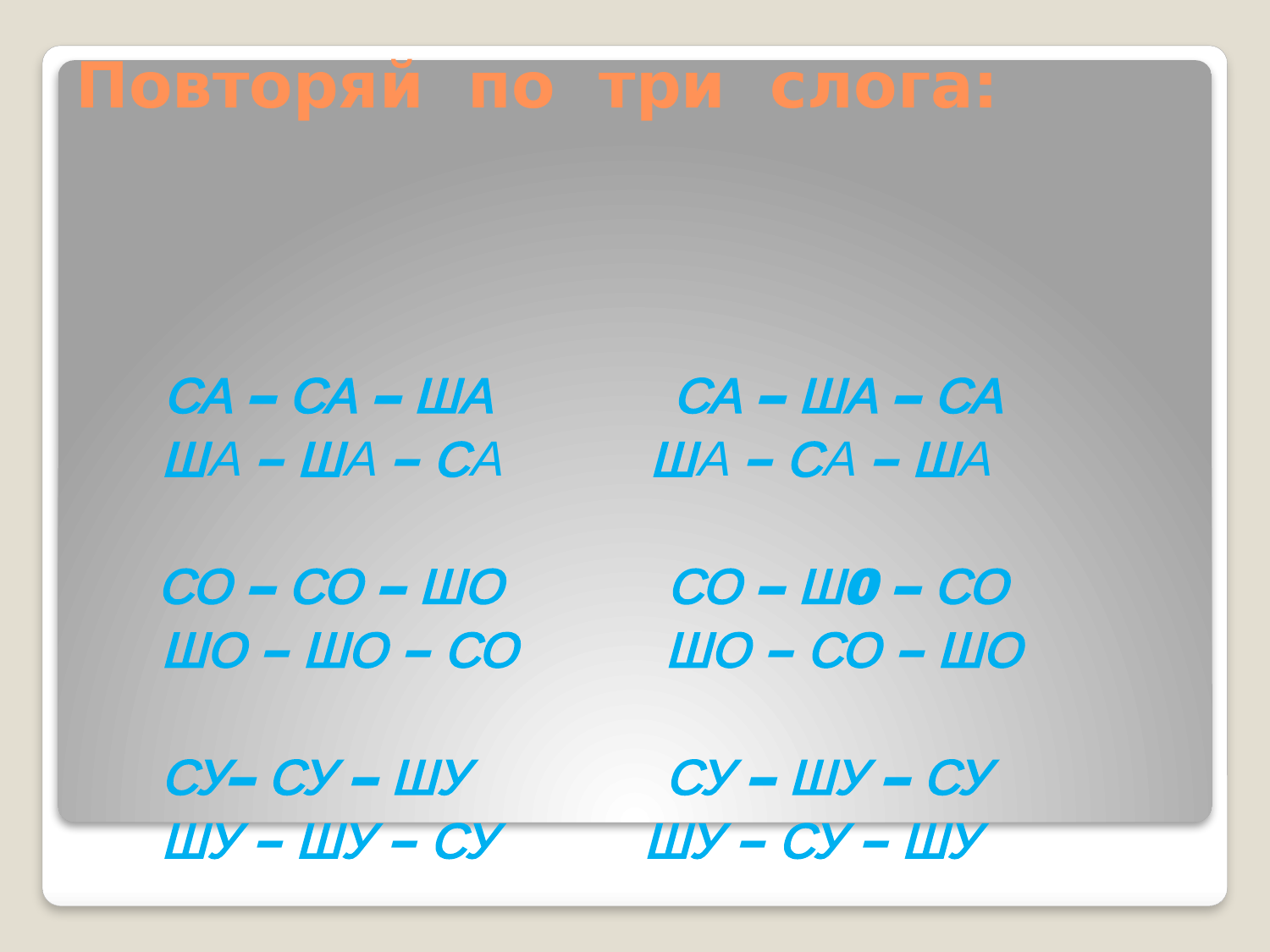

# Повторяй  по  три  слога:

    СА – СА – ША           СА – ША – СА
    ША – ША – СА         ША – СА – ША

    СО – СО – ШО          СО – Ш0 – СО
    ШО – ШО – СО         ШО – СО – ШО

    СУ– СУ – ШУ            СУ – ШУ – СУ
    ШУ – ШУ – СУ         ШУ – СУ – ШУ